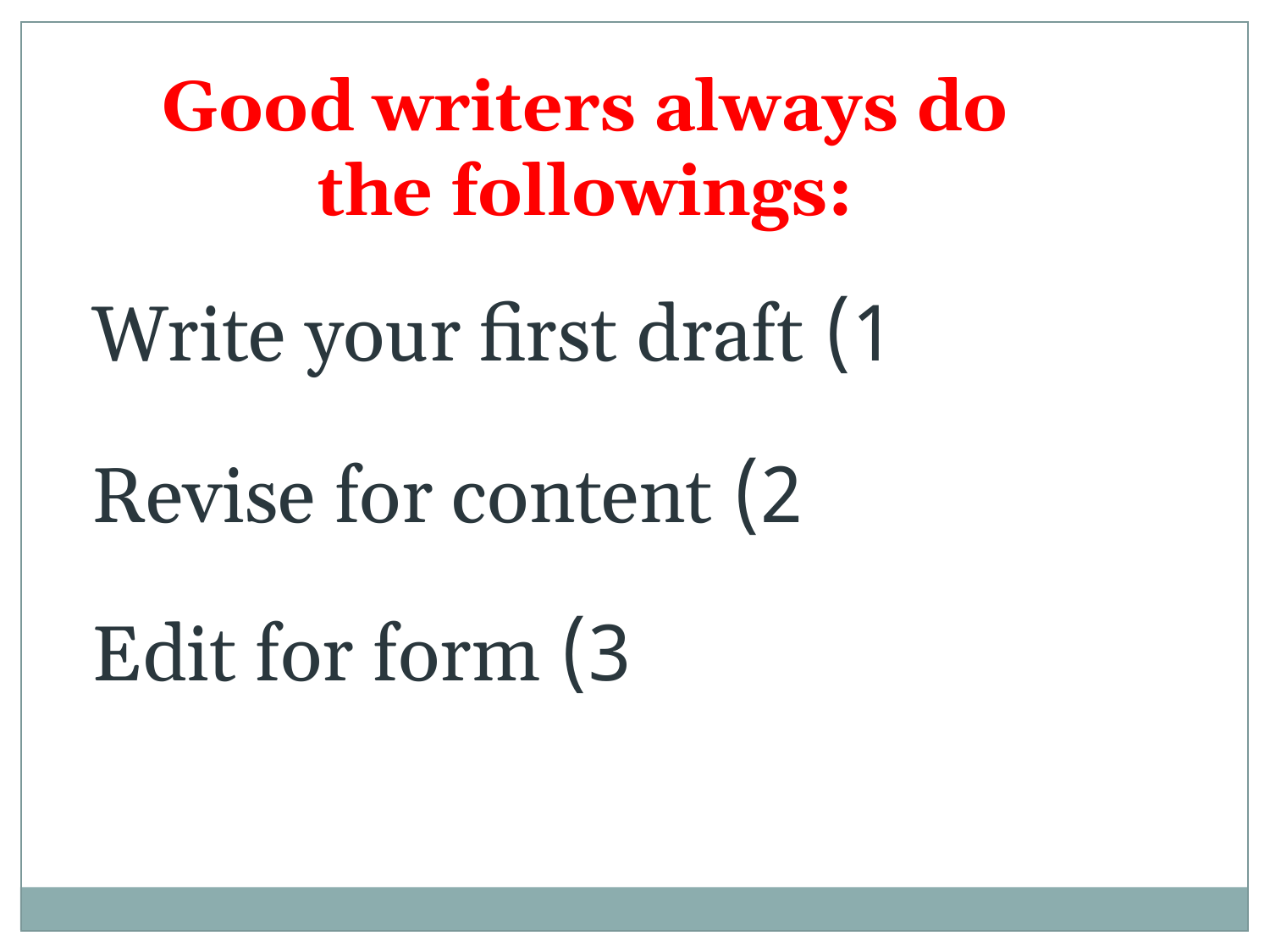

Good writers always do the followings:
1) Write your first draft
2) Revise for content
3) Edit for form